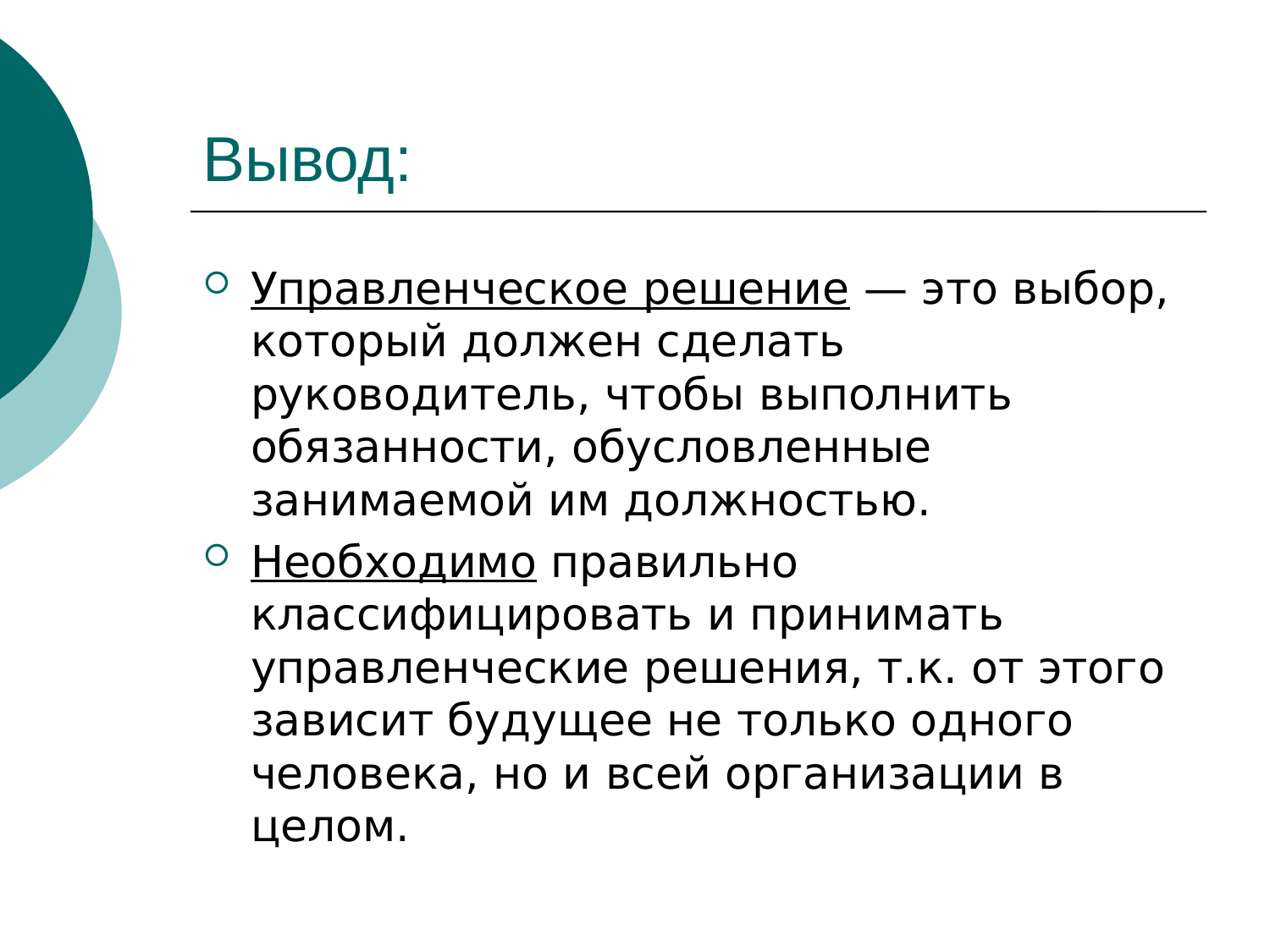

# Вывод:
Управленческое решение — это выбор, который должен сделать руководитель, чтобы выполнить обязанности, обусловленные занимаемой им должностью.
Необходимо правильно классифицировать и принимать управленческие решения, т.к. от этого зависит будущее не только одного человека, но и всей организации в целом.